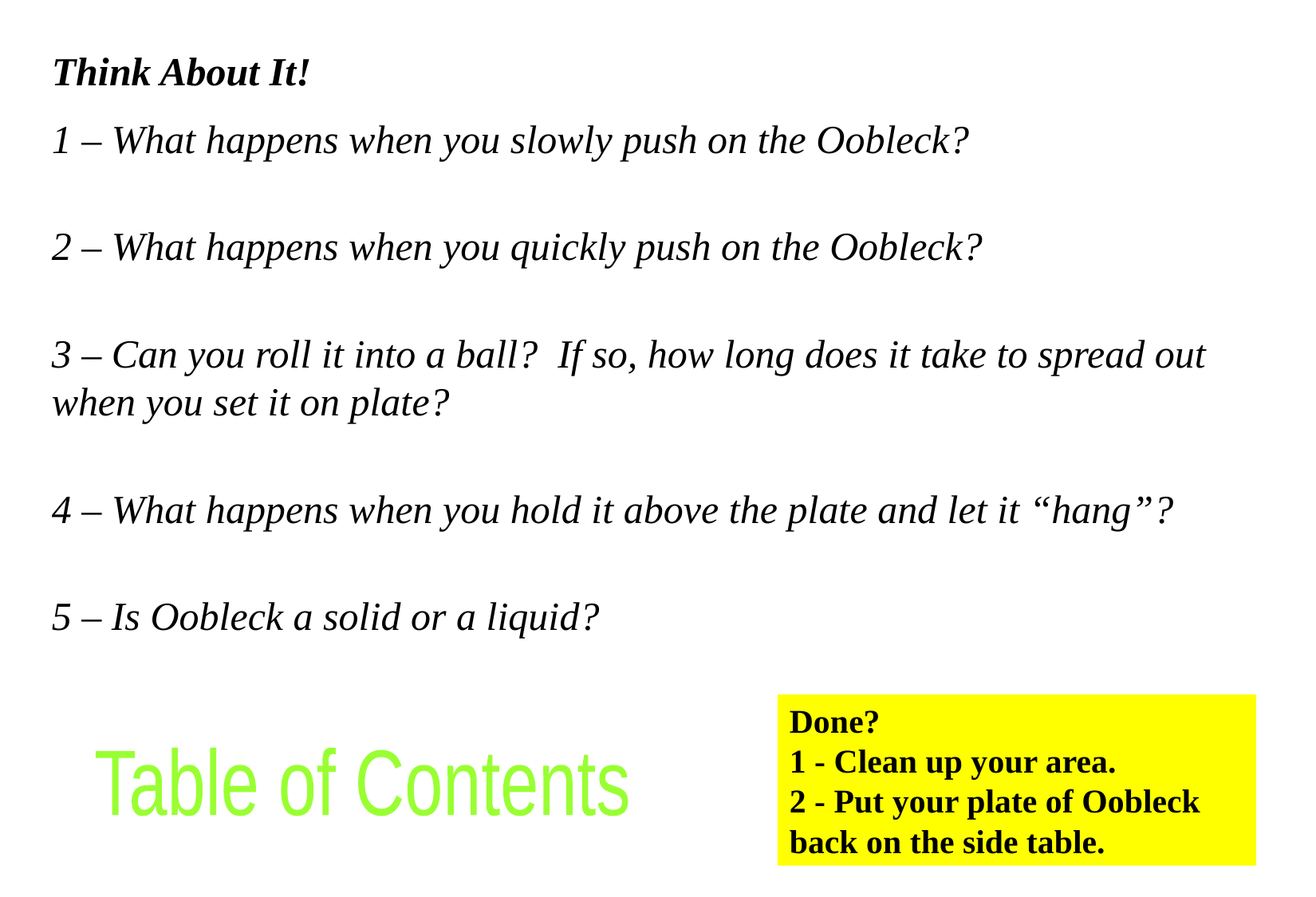

Think About It!
1 – What happens when you slowly push on the Oobleck?

2 – What happens when you quickly push on the Oobleck?

3 – Can you roll it into a ball?  If so, how long does it take to spread out when you set it on plate?

4 – What happens when you hold it above the plate and let it “hang”?

5 – Is Oobleck a solid or a liquid?
Done?
1 - Clean up your area.
2 - Put your plate of Oobleck back on the side table.
Table of Contents